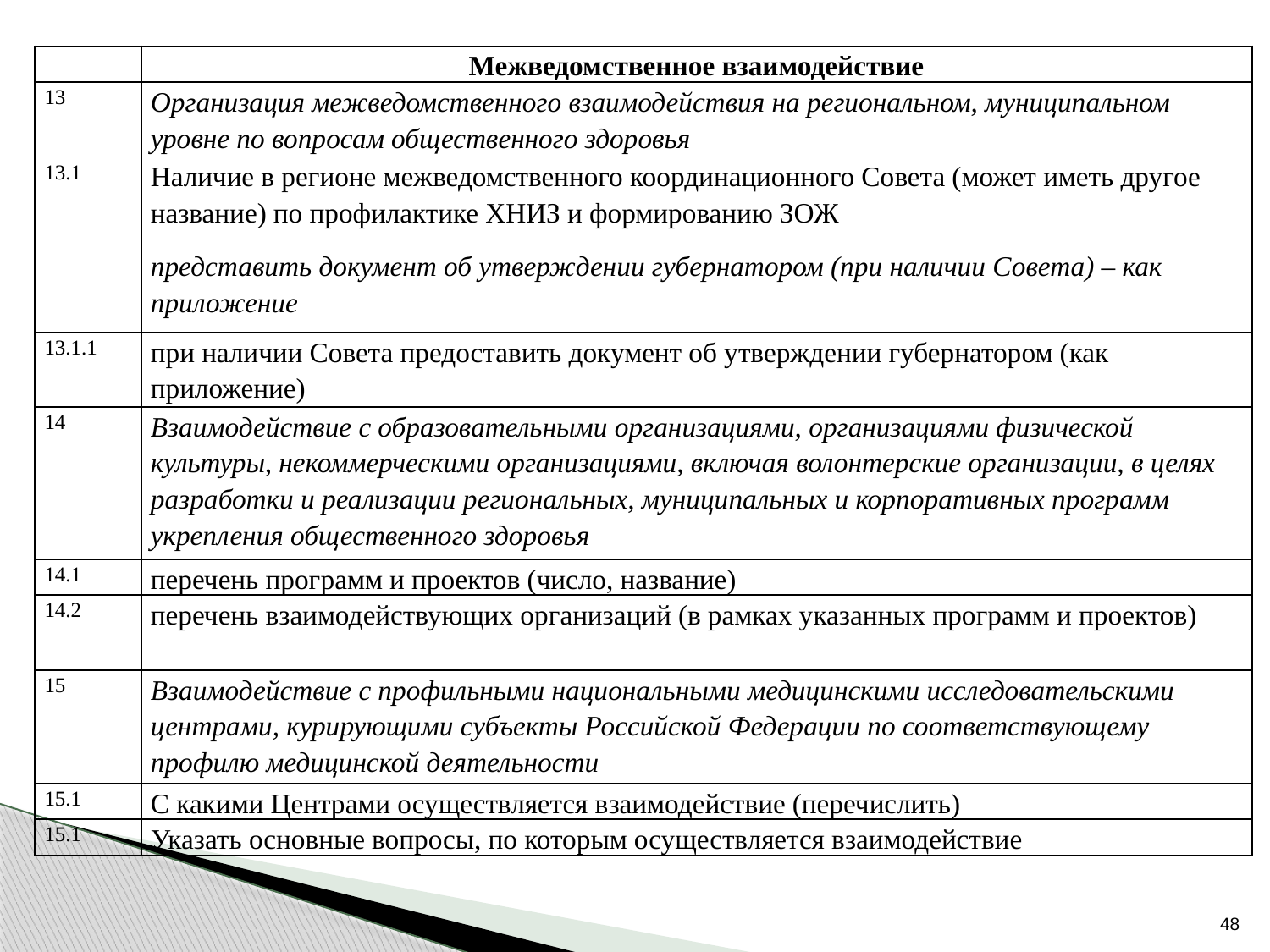

|  | Межведомственное взаимодействие |
| --- | --- |
| 13 | Организация межведомственного взаимодействия на региональном, муниципальном уровне по вопросам общественного здоровья |
| 13.1 | Наличие в регионе межведомственного координационного Совета (может иметь другое название) по профилактике ХНИЗ и формированию ЗОЖ представить документ об утверждении губернатором (при наличии Совета) – как приложение |
| 13.1.1 | при наличии Совета предоставить документ об утверждении губернатором (как приложение) |
| 14 | Взаимодействие с образовательными организациями, организациями физической культуры, некоммерческими организациями, включая волонтерские организации, в целях разработки и реализации региональных, муниципальных и корпоративных программ укрепления общественного здоровья |
| 14.1 | перечень программ и проектов (число, название) |
| 14.2 | перечень взаимодействующих организаций (в рамках указанных программ и проектов) |
| 15 | Взаимодействие с профильными национальными медицинскими исследовательскими центрами, курирующими субъекты Российской Федерации по соответствующему профилю медицинской деятельности |
| 15.1 | С какими Центрами осуществляется взаимодействие (перечислить) |
| 15.1 | Указать основные вопросы, по которым осуществляется взаимодействие |
48